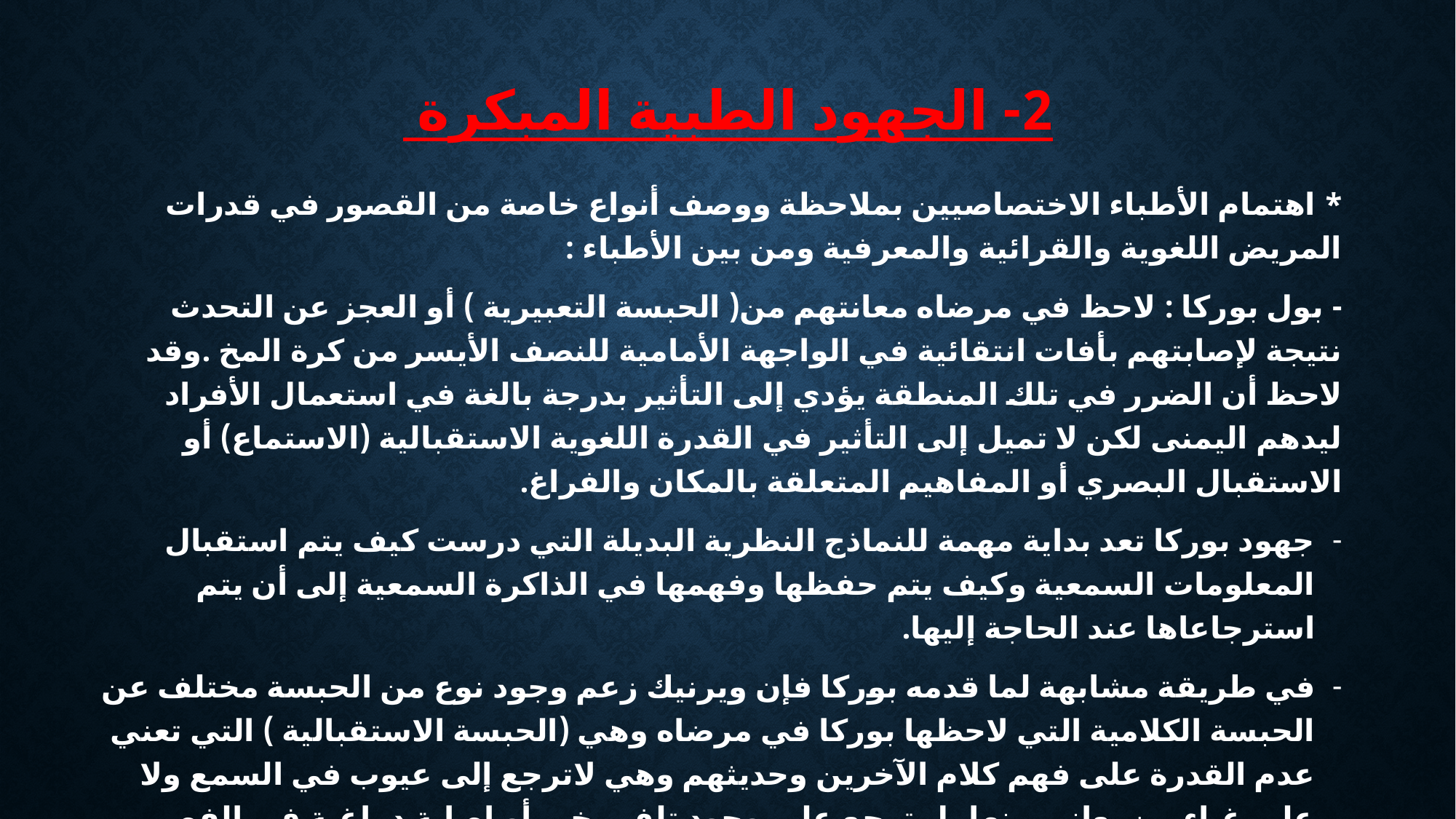

# 2- الجهود الطبية المبكرة
* اهتمام الأطباء الاختصاصيين بملاحظة ووصف أنواع خاصة من القصور في قدرات المريض اللغوية والقرائية والمعرفية ومن بين الأطباء :
- بول بوركا : لاحظ في مرضاه معانتهم من( الحبسة التعبيرية ) أو العجز عن التحدث نتيجة لإصابتهم بأفات انتقائية في الواجهة الأمامية للنصف الأيسر من كرة المخ .وقد لاحظ أن الضرر في تلك المنطقة يؤدي إلى التأثير بدرجة بالغة في استعمال الأفراد ليدهم اليمنى لكن لا تميل إلى التأثير في القدرة اللغوية الاستقبالية (الاستماع) أو الاستقبال البصري أو المفاهيم المتعلقة بالمكان والفراغ.
جهود بوركا تعد بداية مهمة للنماذج النظرية البديلة التي درست كيف يتم استقبال المعلومات السمعية وكيف يتم حفظها وفهمها في الذاكرة السمعية إلى أن يتم استرجاعاها عند الحاجة إليها.
في طريقة مشابهة لما قدمه بوركا فإن ويرنيك زعم وجود نوع من الحبسة مختلف عن الحبسة الكلامية التي لاحظها بوركا في مرضاه وهي (الحبسة الاستقبالية ) التي تعني عدم القدرة على فهم كلام الآخرين وحديثهم وهي لاترجع إلى عيوب في السمع ولا على غباء من يعاني منها بل ترجع على وجود تلف مخي أو إصابة دماغية في الفص الأمامي من اللحاء المخي.